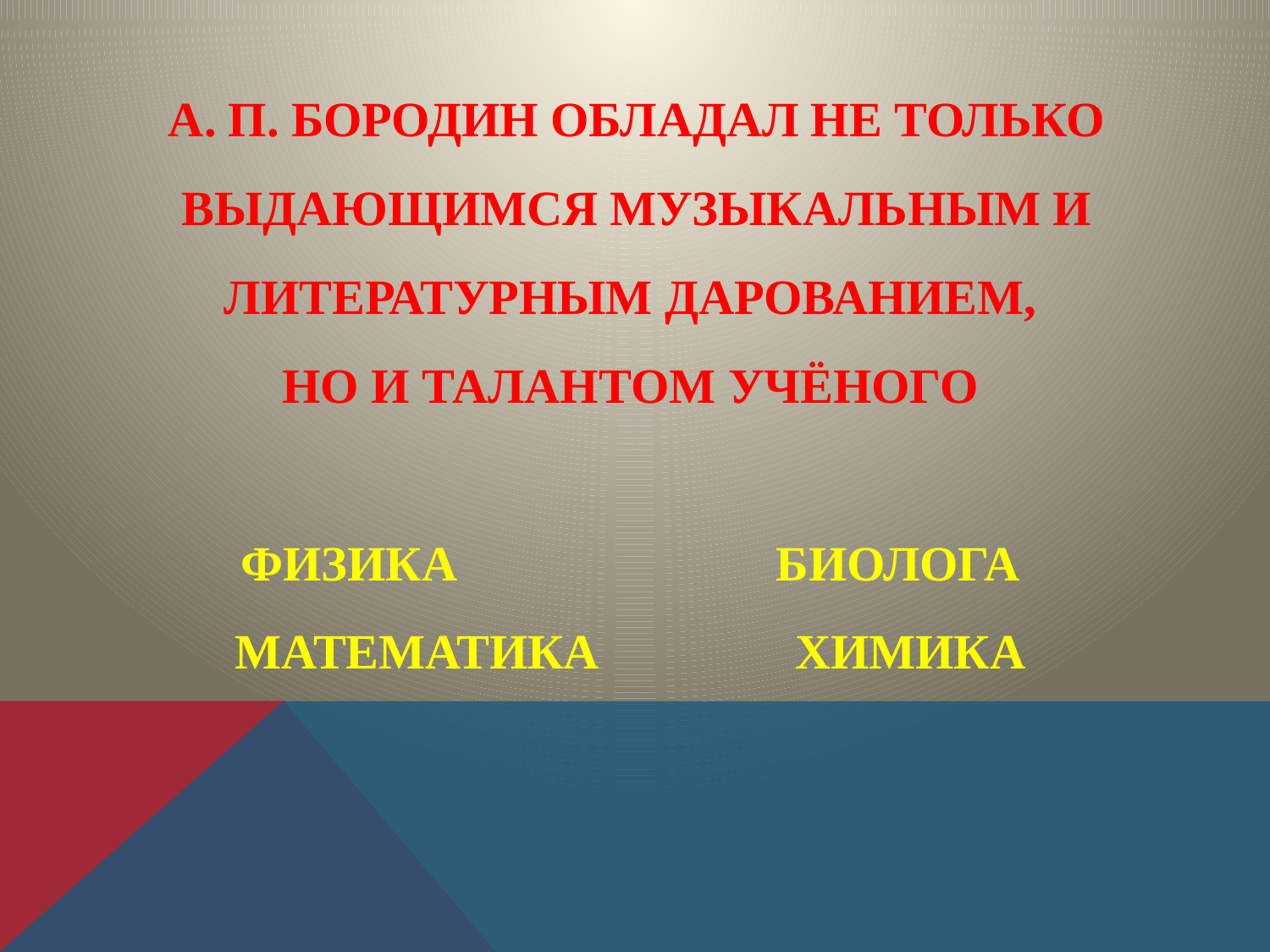

# А. П. Бородин обладал не только выдающимся музыкальным и литературным дарованием, но и талантом учёного физика                          биолога математика                химика